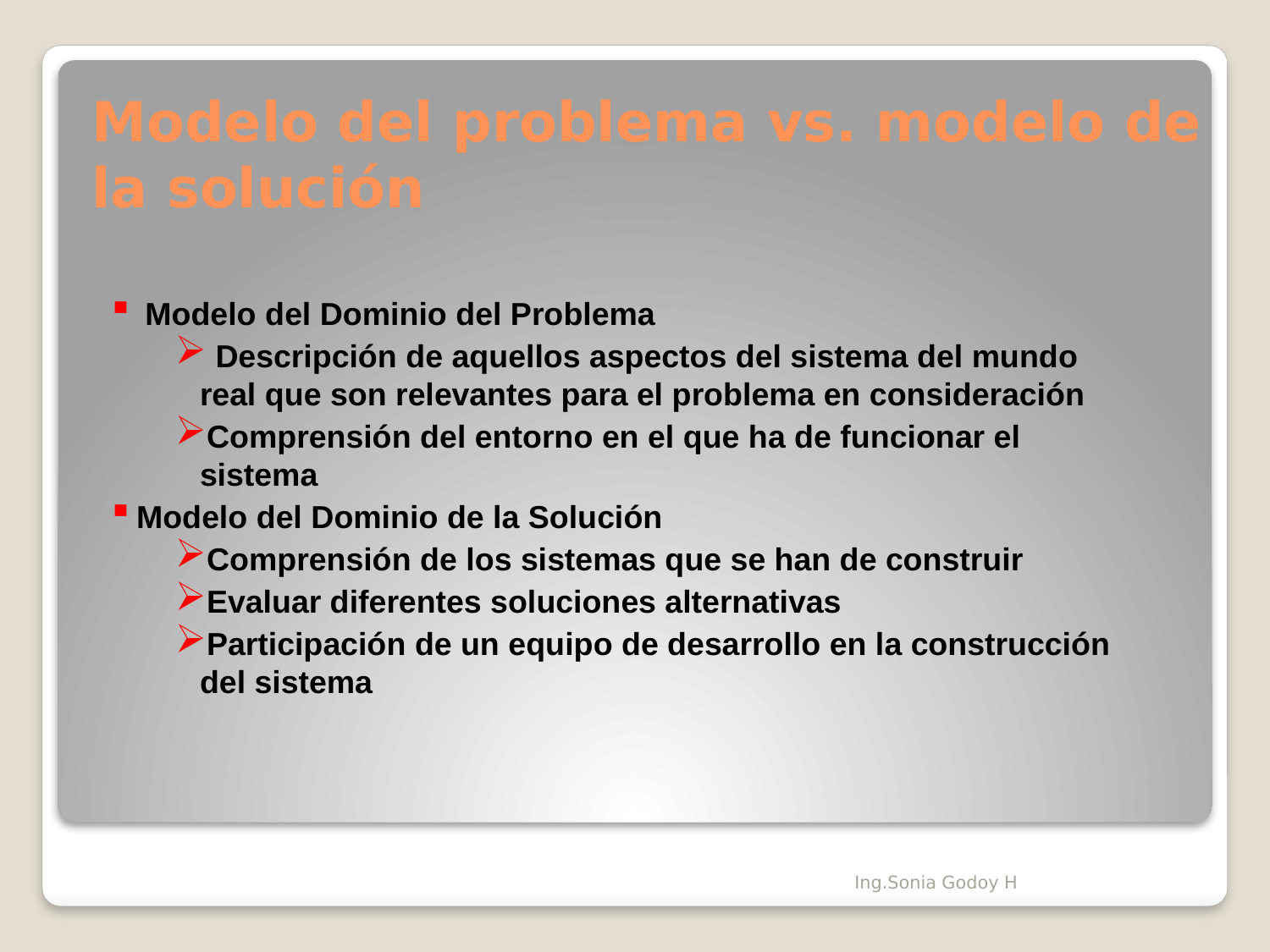

# Modelo del problema vs. modelo de la solución
 Modelo del Dominio del Problema
 Descripción de aquellos aspectos del sistema del mundo real que son relevantes para el problema en consideración
Comprensión del entorno en el que ha de funcionar el sistema
Modelo del Dominio de la Solución
Comprensión de los sistemas que se han de construir
Evaluar diferentes soluciones alternativas
Participación de un equipo de desarrollo en la construcción del sistema
Ing.Sonia Godoy H